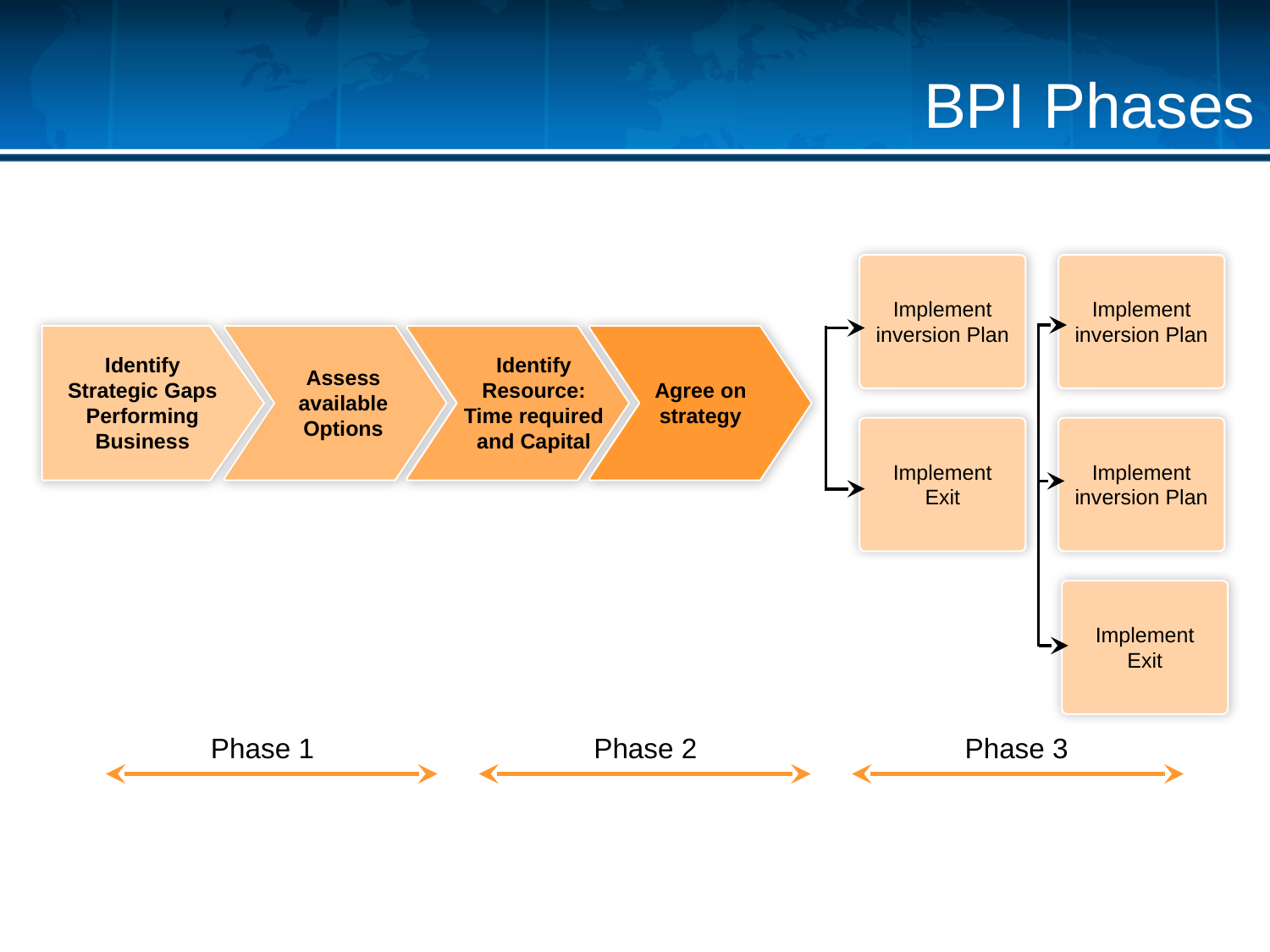

BPI Phases

Implement inversion Plan
Implement inversion Plan

Implement Exit
Implement inversion Plan

Implement Exit

Identify Strategic Gaps Performing Business
Identify Resource: Time required and Capital
Assess available Options
Agree on strategy
Phase 1
Phase 2
Phase 3